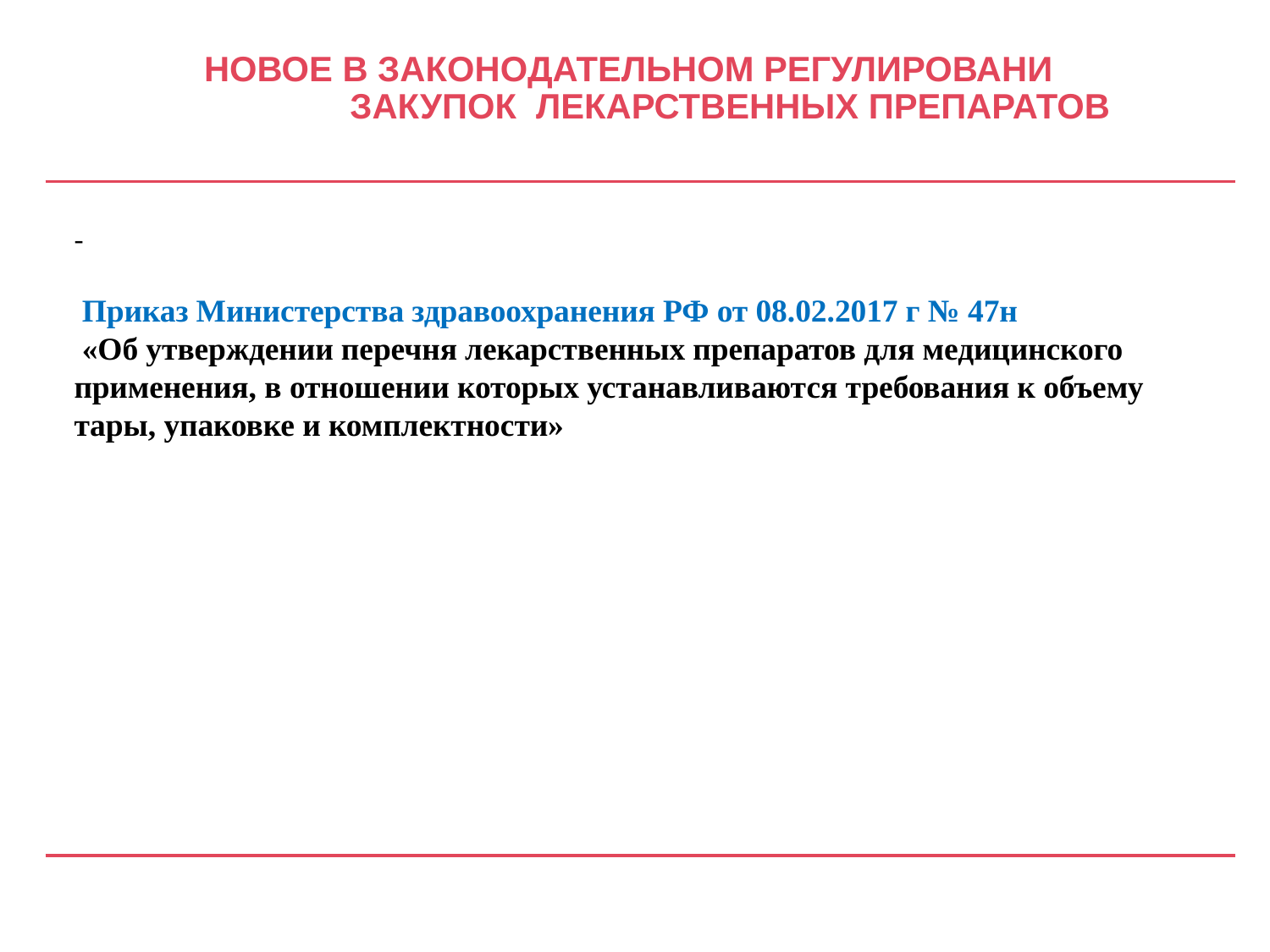

# НОВОЕ В ЗАКОНОДАТЕЛЬНОМ РЕГУЛИРОВАНИ ЗАКУПОК  ЛЕКАРСТВЕННЫХ ПРЕПАРАТОВ

-

 Приказ Министерства здравоохранения РФ от 08.02.2017 г № 47н
 «Об утверждении перечня лекарственных препаратов для медицинского применения, в отношении которых устанавливаются требования к объему тары, упаковке и комплектности»